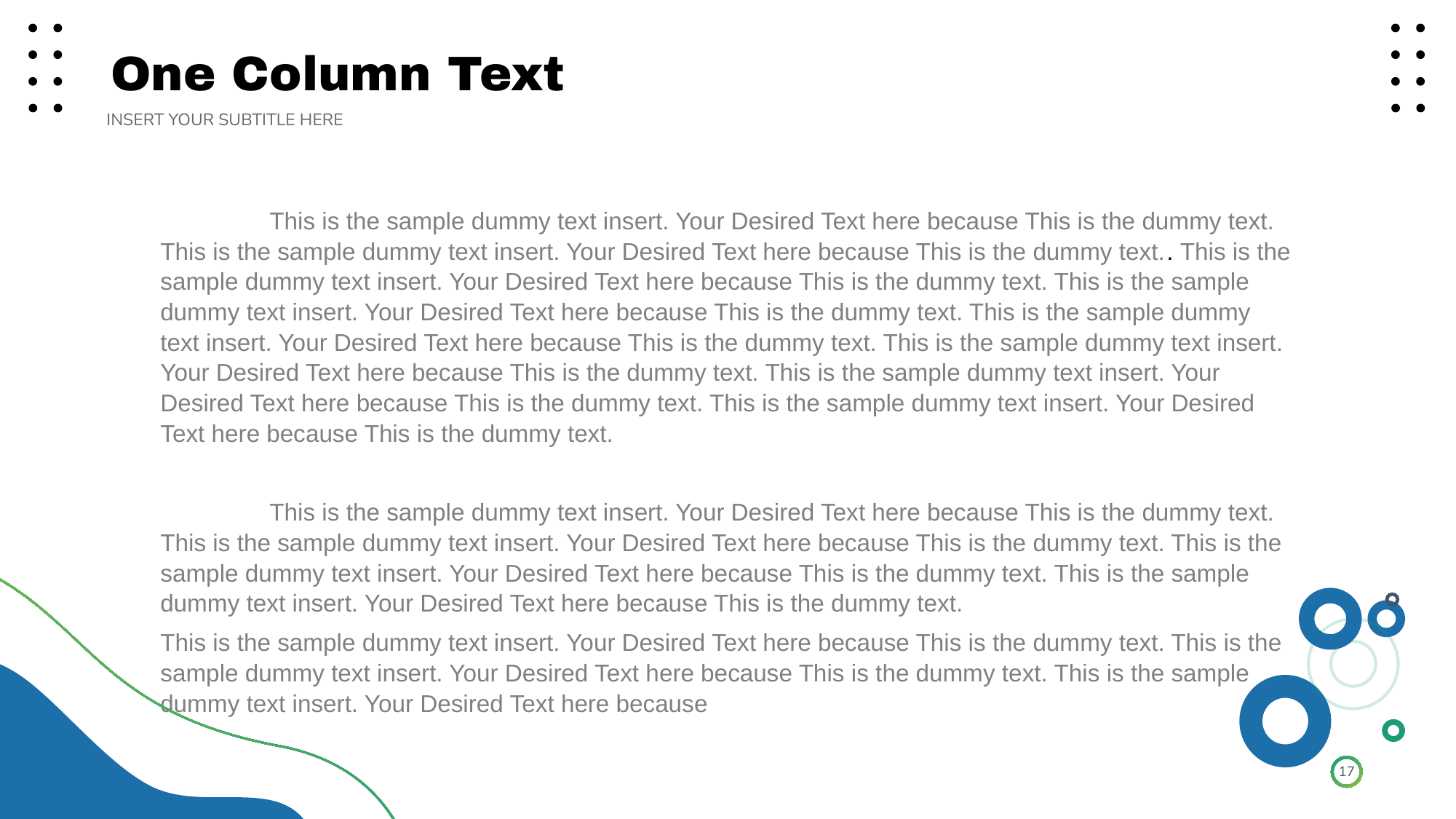

One Column Text
INSERT YOUR SUBTITLE HERE
	This is the sample dummy text insert. Your Desired Text here because This is the dummy text. This is the sample dummy text insert. Your Desired Text here because This is the dummy text.. This is the sample dummy text insert. Your Desired Text here because This is the dummy text. This is the sample dummy text insert. Your Desired Text here because This is the dummy text. This is the sample dummy text insert. Your Desired Text here because This is the dummy text. This is the sample dummy text insert. Your Desired Text here because This is the dummy text. This is the sample dummy text insert. Your Desired Text here because This is the dummy text. This is the sample dummy text insert. Your Desired Text here because This is the dummy text.

	This is the sample dummy text insert. Your Desired Text here because This is the dummy text. This is the sample dummy text insert. Your Desired Text here because This is the dummy text. This is the sample dummy text insert. Your Desired Text here because This is the dummy text. This is the sample dummy text insert. Your Desired Text here because This is the dummy text.
This is the sample dummy text insert. Your Desired Text here because This is the dummy text. This is the sample dummy text insert. Your Desired Text here because This is the dummy text. This is the sample dummy text insert. Your Desired Text here because